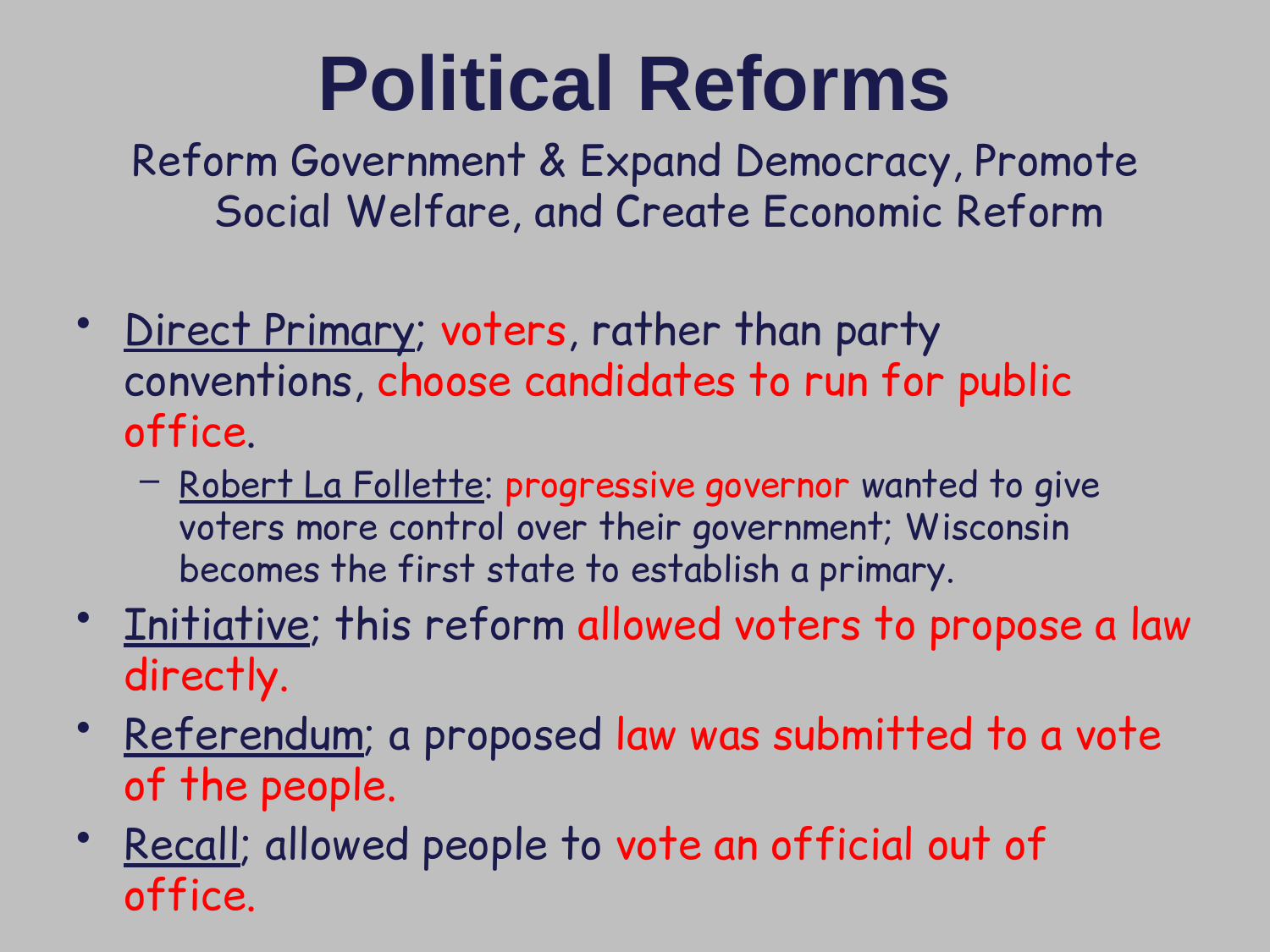

# Political Reforms
Reform Government & Expand Democracy, Promote Social Welfare, and Create Economic Reform

Direct Primary; voters, rather than party conventions, choose candidates to run for public office.
Robert La Follette: progressive governor wanted to give voters more control over their government; Wisconsin becomes the first state to establish a primary.
Initiative; this reform allowed voters to propose a law directly.
Referendum; a proposed law was submitted to a vote of the people.
Recall; allowed people to vote an official out of office.